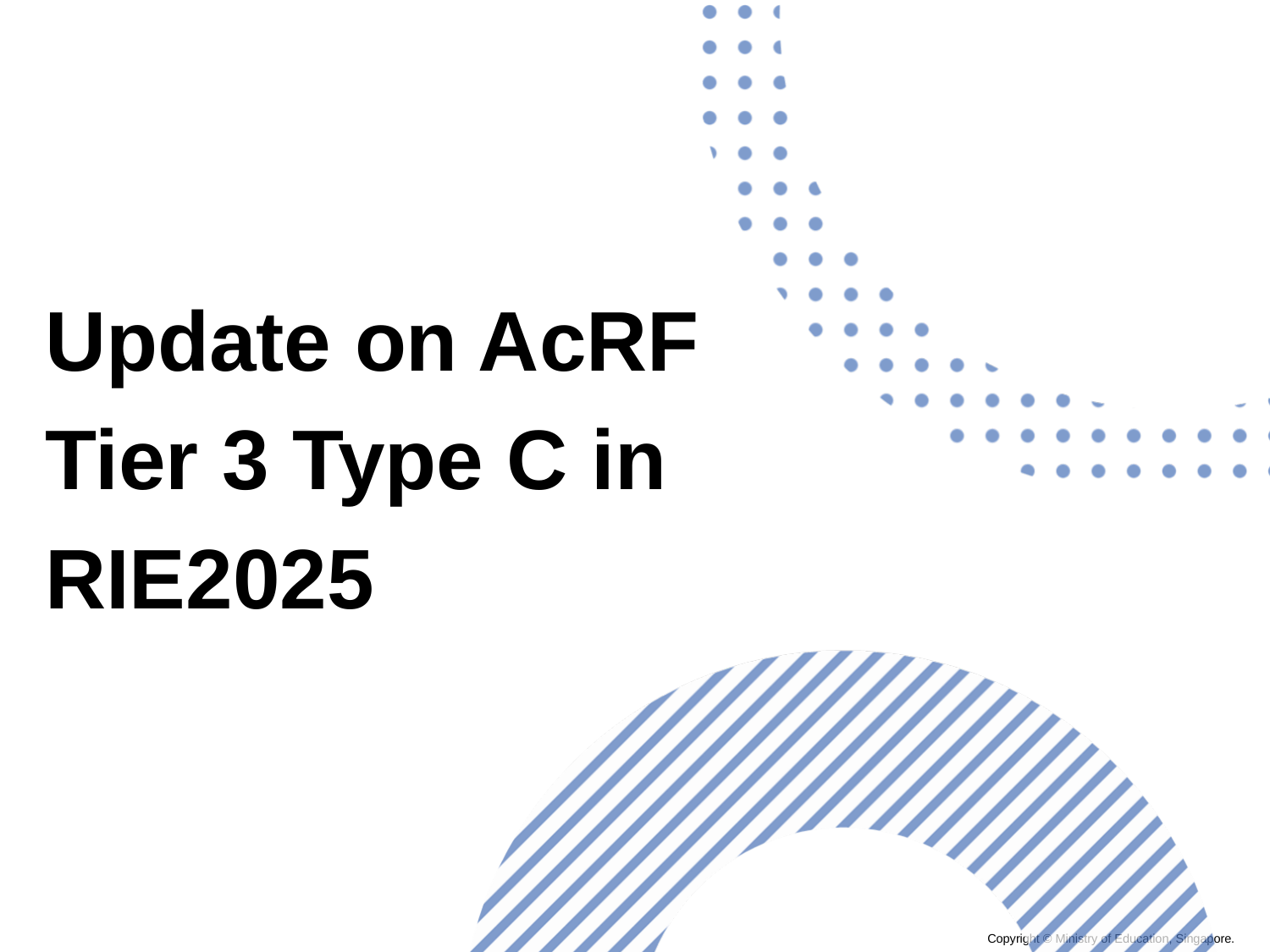

Update on AcRF
Tier 3 Type C in
RIE2025